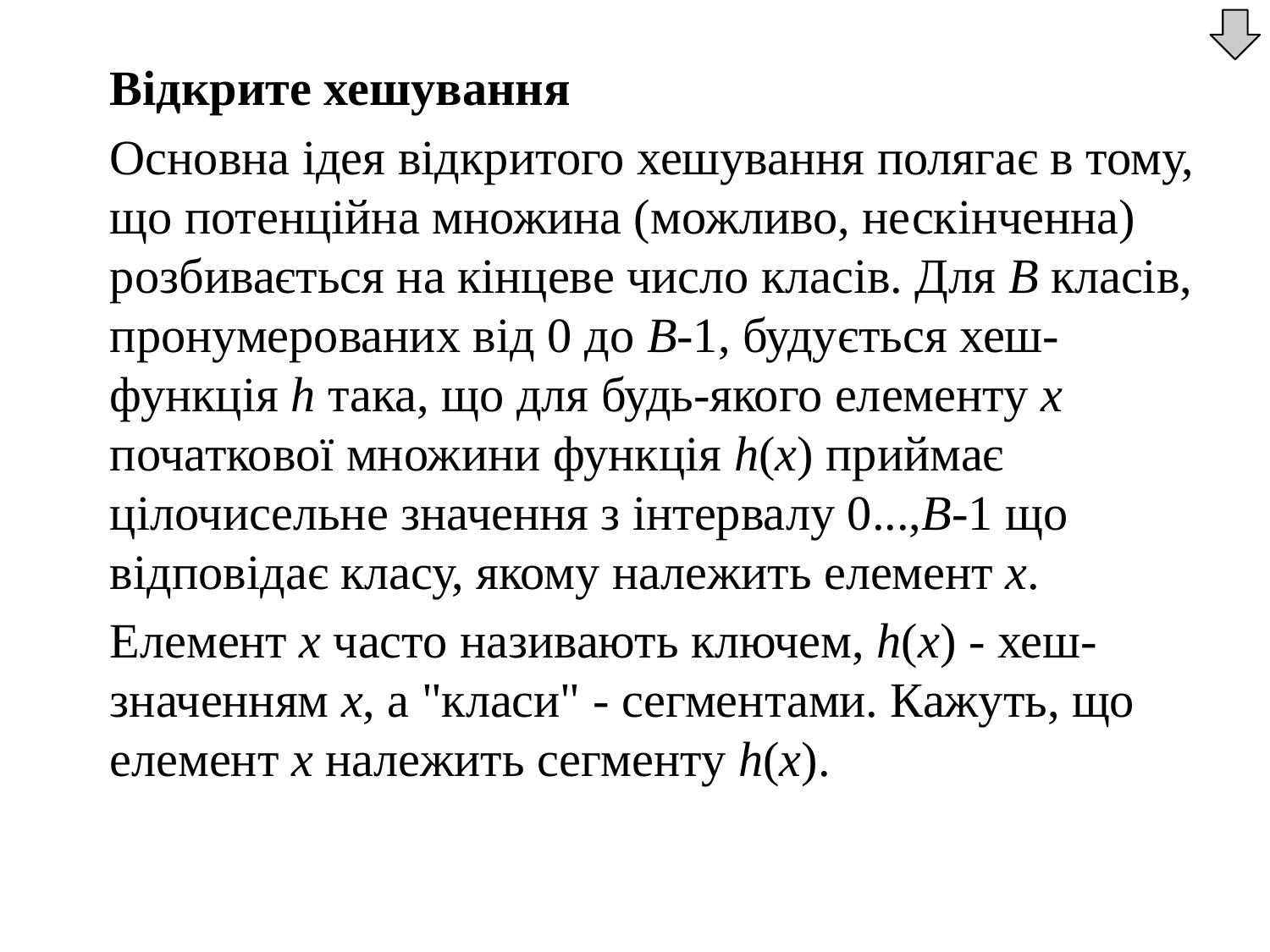

Відкрите хешування
	Основна ідея відкритого хешування полягає в тому, що потенційна множина (можливо, нескінченна) розбивається на кінцеве число класів. Для В класів, пронумерованих від 0 до В-1, будується хеш-функція h така, що для будь-якого елементу х початкової множини функція h(x) приймає цілочисельне значення з інтервалу 0...,B-1 що відповідає класу, якому належить елемент х.
	Елемент х часто називають ключем, h(x) - хеш-значенням х, а "класи" - сегментами. Кажуть, що елемент х належить сегменту h(x).